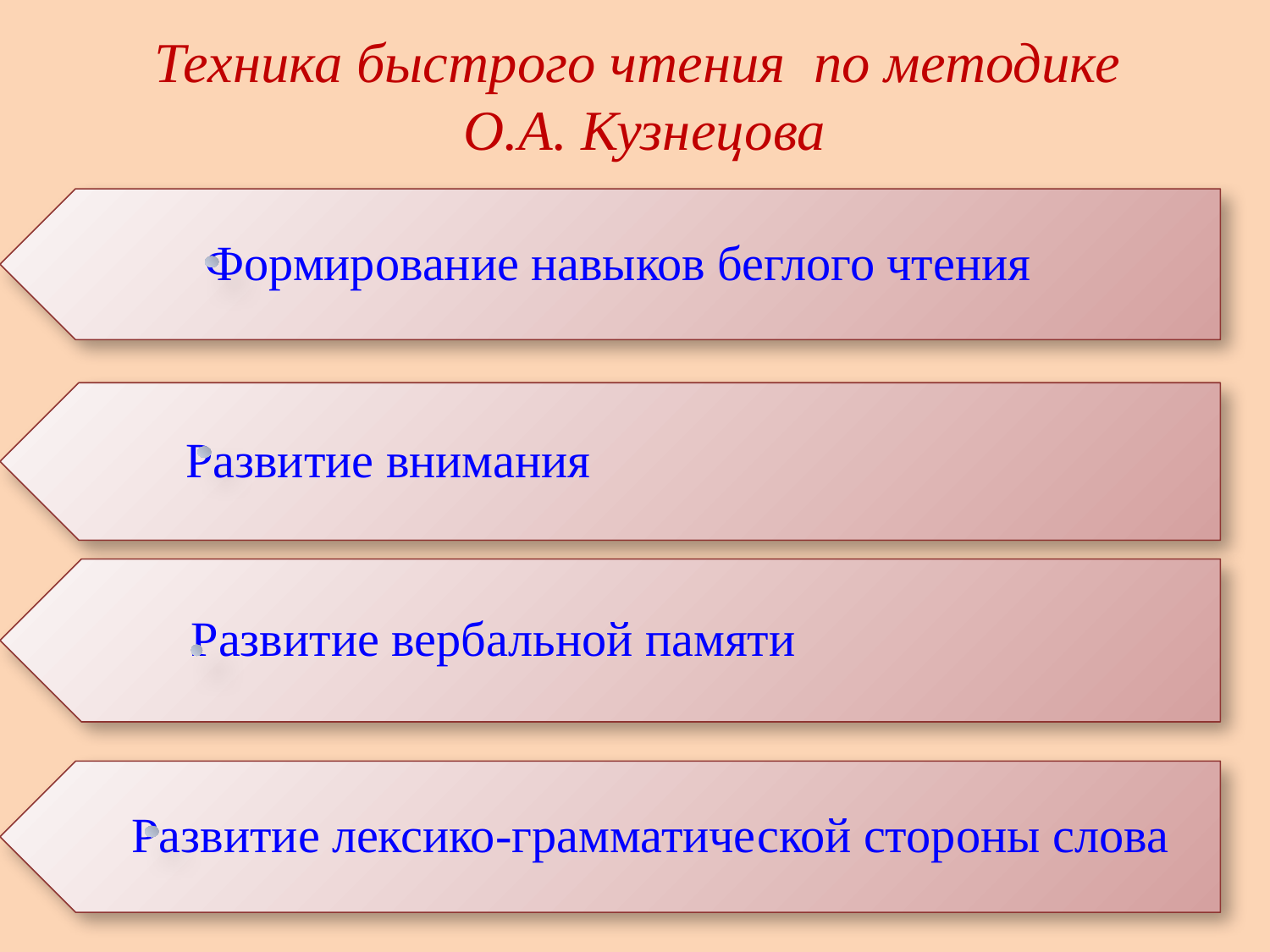

Техника быстрого чтения  по методике
О.А. Кузнецова
Формирование навыков беглого чтения
                 Развитие внимания
          Развитие вербальной памяти
             Развитие лексико-грамматической стороны слова